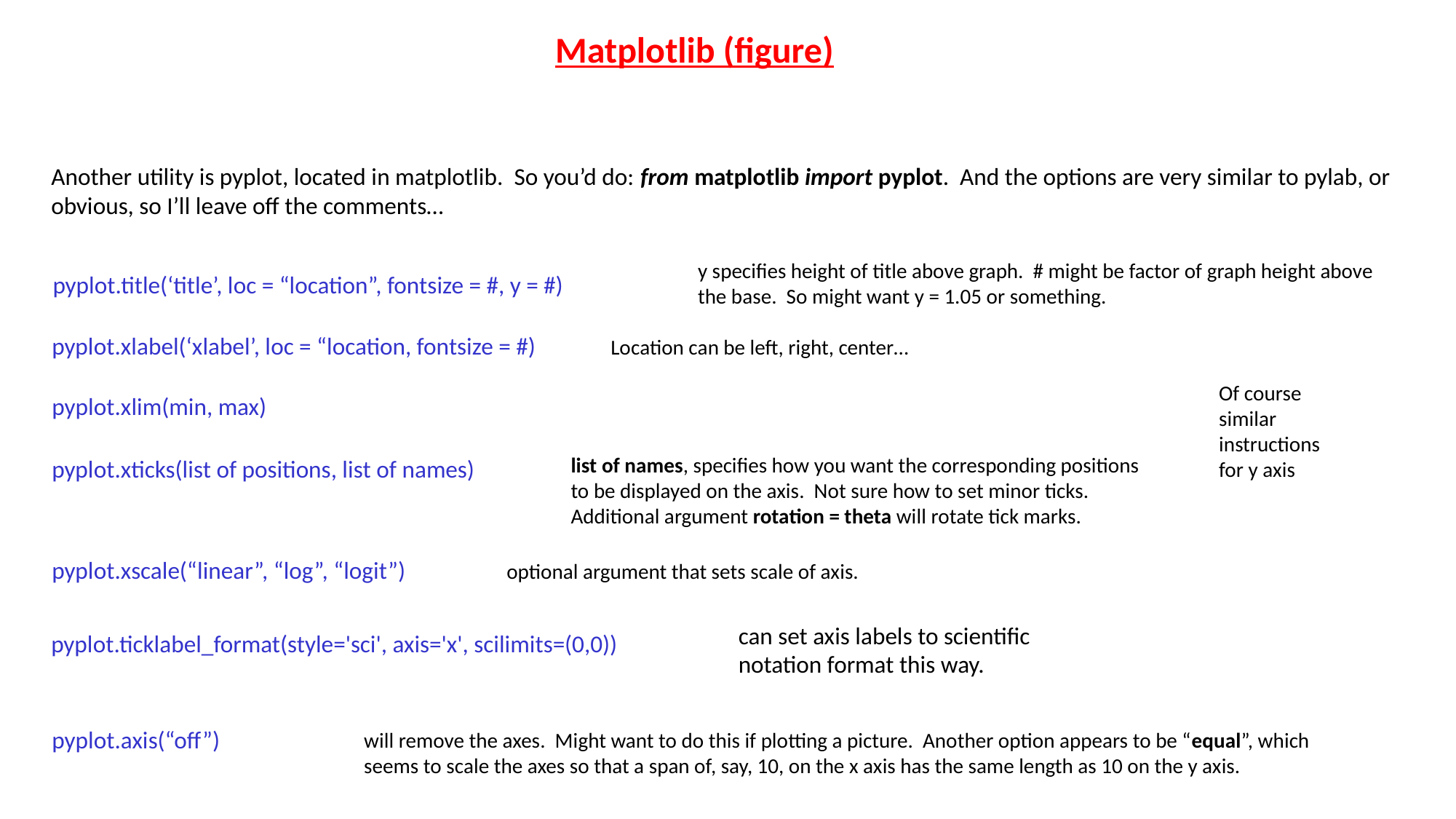

Matplotlib (figure)
Another utility is pyplot, located in matplotlib.  So you’d do: from matplotlib import pyplot.  And the options are very similar to pylab, or obvious, so I’ll leave off the comments…
y specifies height of title above graph.  # might be factor of graph height above the base.  So might want y = 1.05 or something.
pyplot.title(‘title’, loc = “location”, fontsize = #, y = #)
pyplot.xlabel(‘xlabel’, loc = “location, fontsize = #)
Location can be left, right, center…
Of course similar instructions for y axis
pyplot.xlim(min, max)
list of names, specifies how you want the corresponding positions to be displayed on the axis.  Not sure how to set minor ticks.  Additional argument rotation = theta will rotate tick marks.
pyplot.xticks(list of positions, list of names)
pyplot.xscale(“linear”, “log”, “logit”)
optional argument that sets scale of axis.
can set axis labels to scientific notation format this way.
pyplot.ticklabel_format(style='sci', axis='x', scilimits=(0,0))
pyplot.axis(“off”)
will remove the axes.  Might want to do this if plotting a picture.  Another option appears to be “equal”, which seems to scale the axes so that a span of, say, 10, on the x axis has the same length as 10 on the y axis.